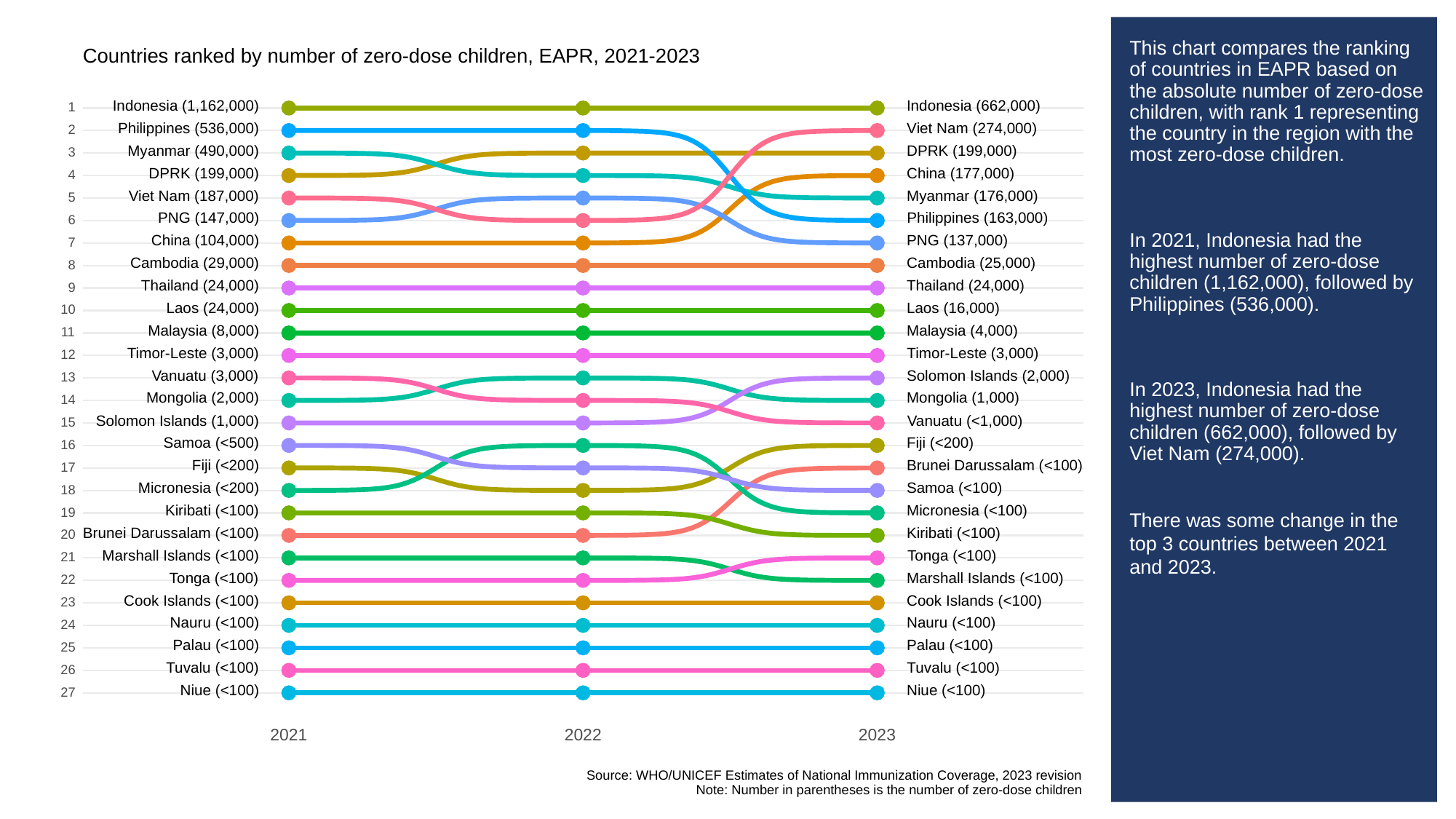

# This chart compares the ranking of countries in EAPR based on the absolute number of zero-dose children, with rank 1 representing the country in the region with the most zero-dose children.

In 2021, Indonesia had the highest number of zero-dose children (1,162,000), followed by Philippines (536,000).

In 2023, Indonesia had the highest number of zero-dose children (662,000), followed by Viet Nam (274,000).

There was some change in the top 3 countries between 2021 and 2023.

Countries ranked by number of zero-dose children, EAPR, 2021-2023
Indonesia (1,162,000)
Indonesia (662,000)

1
1
1
1

Philippines (536,000)
Viet Nam (274,000)

2
2
2
2

Myanmar (490,000)
DPRK (199,000)

3
3
3
3

DPRK (199,000)
China (177,000)

4
4
4
4

Viet Nam (187,000)
Myanmar (176,000)

5
5
5
5

PNG (147,000)
Philippines (163,000)

6
6
6
6

China (104,000)
PNG (137,000)

7
7
7
7

Cambodia (29,000)
Cambodia (25,000)

8
8
8
8

Thailand (24,000)
Thailand (24,000)

9
9
9
9

Laos (24,000)
Laos (16,000)

10
10
10
10

Malaysia (8,000)
Malaysia (4,000)

11
11
11
11

Timor-Leste (3,000)
Timor-Leste (3,000)

12
12
12
12

Vanuatu (3,000)
Solomon Islands (2,000)

13
13
13
13

Mongolia (2,000)
Mongolia (1,000)

14
14
14
14

Solomon Islands (1,000)
Vanuatu (<1,000)

15
15
15
15

Samoa (<500)
Fiji (<200)

16
16
16
16

Fiji (<200)
Brunei Darussalam (<100)

17
17
17
17

Micronesia (<200)
Samoa (<100)

18
18
18
18

Kiribati (<100)
Micronesia (<100)

19
19
19
19

Brunei Darussalam (<100)
Kiribati (<100)

20
20
20
20

Marshall Islands (<100)
Tonga (<100)

21
21
21
21

Tonga (<100)
Marshall Islands (<100)

22
22
22
22

Cook Islands (<100)
Cook Islands (<100)

23
23
23
23

Nauru (<100)
Nauru (<100)

24
24
24
24

Palau (<100)
Palau (<100)

25
25
25
25

Tuvalu (<100)
Tuvalu (<100)

26
26
26
26

Niue (<100)
Niue (<100)

27
27
27
27

2023
2021
2022
Source: WHO/UNICEF Estimates of National Immunization Coverage, 2023 revision
Note: Number in parentheses is the number of zero-dose children